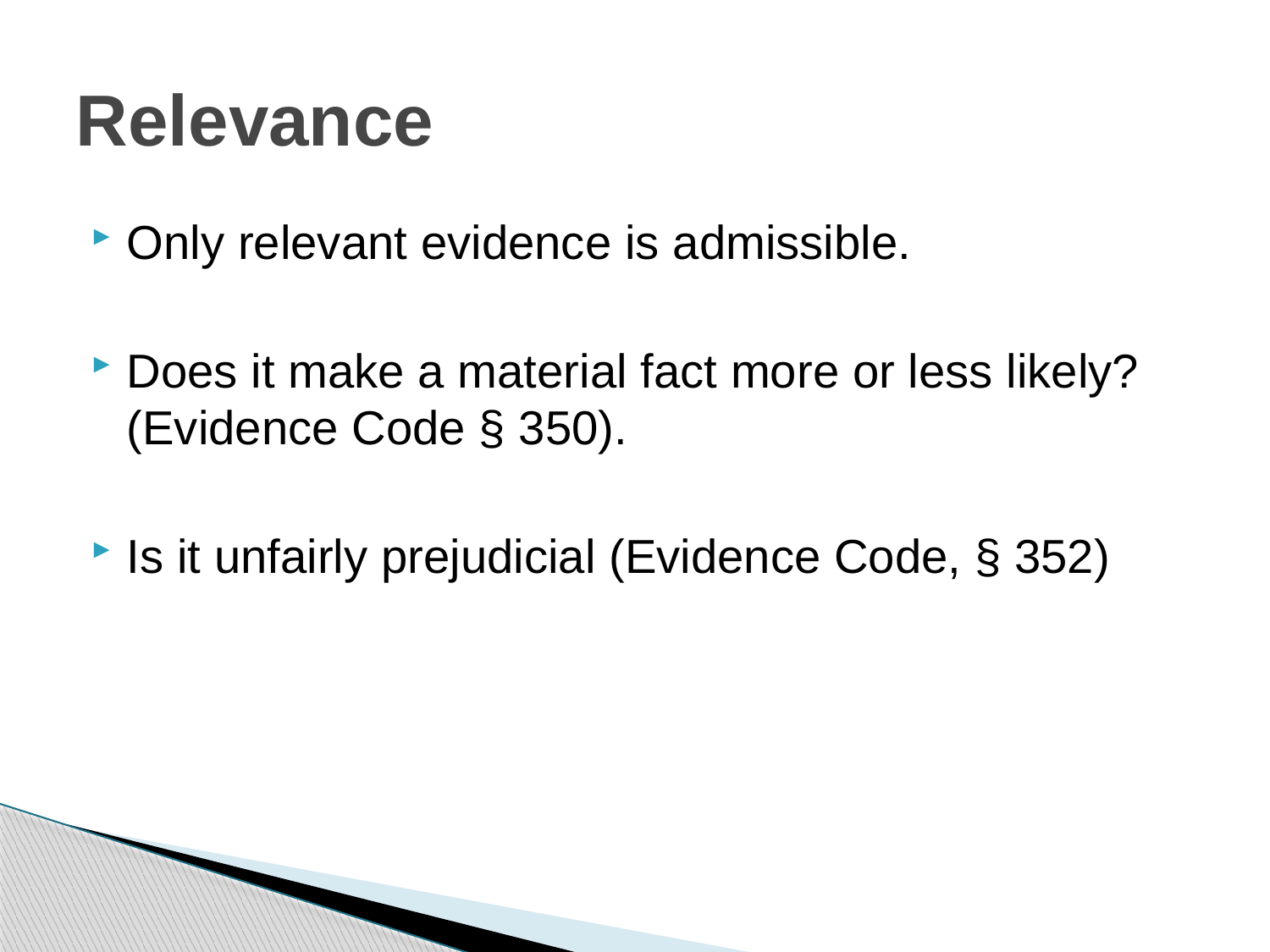

# Relevance
Only relevant evidence is admissible.

Does it make a material fact more or less likely? (Evidence Code § 350).

Is it unfairly prejudicial (Evidence Code, § 352)